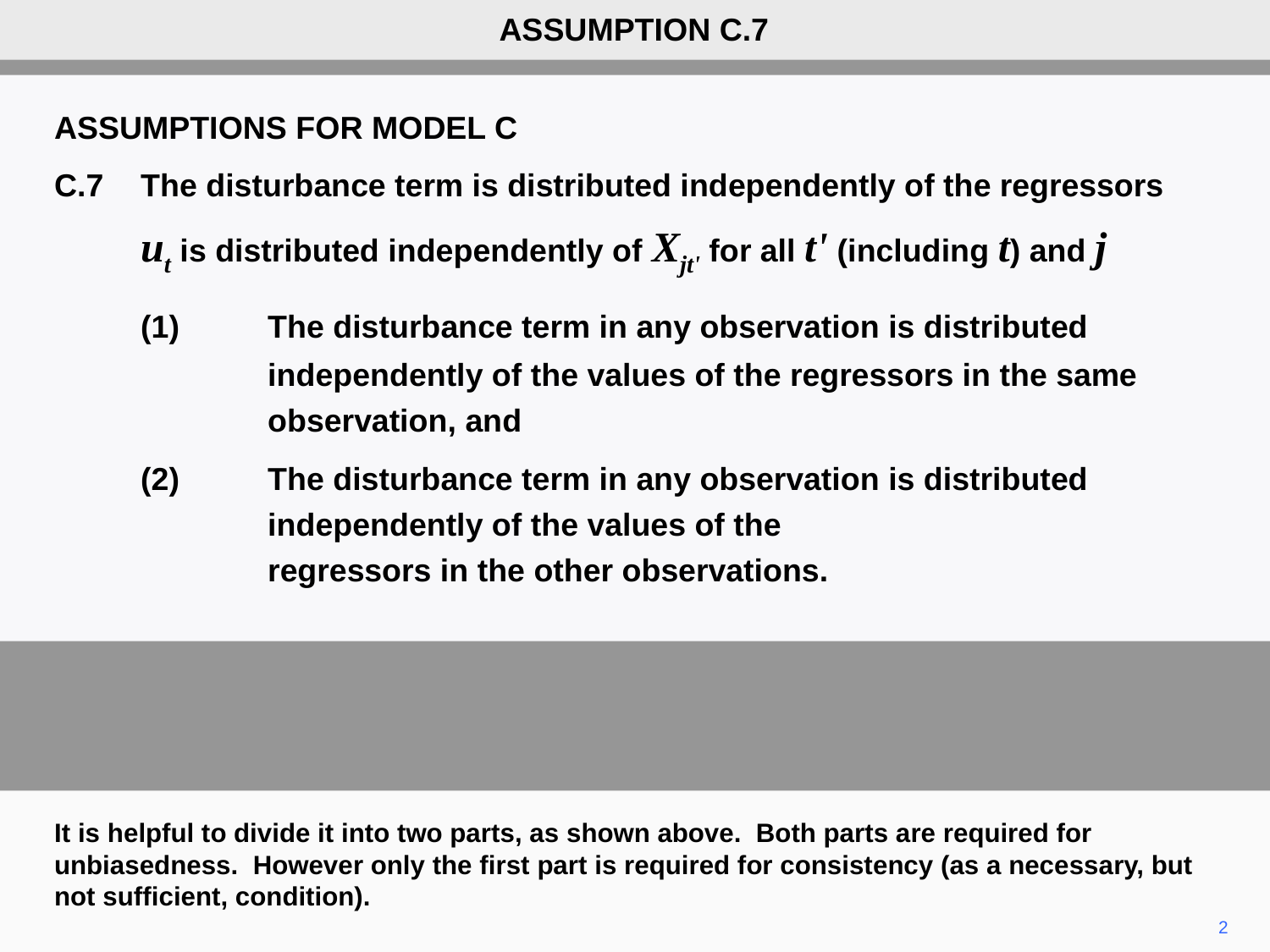

ASSUMPTION C.7

ASSUMPTIONS FOR MODEL C
C.7	The disturbance term is distributed independently of the regressors
	ut is distributed independently of Xjt' for all t' (including t) and j
	(1)	The disturbance term in any observation is distributed
		independently of the values of the regressors in the same
		observation, and
	(2)	The disturbance term in any observation is distributed
		independently of the values of the
		regressors in the other observations.

It is helpful to divide it into two parts, as shown above.  Both parts are required for unbiasedness.  However only the first part is required for consistency (as a necessary, but not sufficient, condition).
2